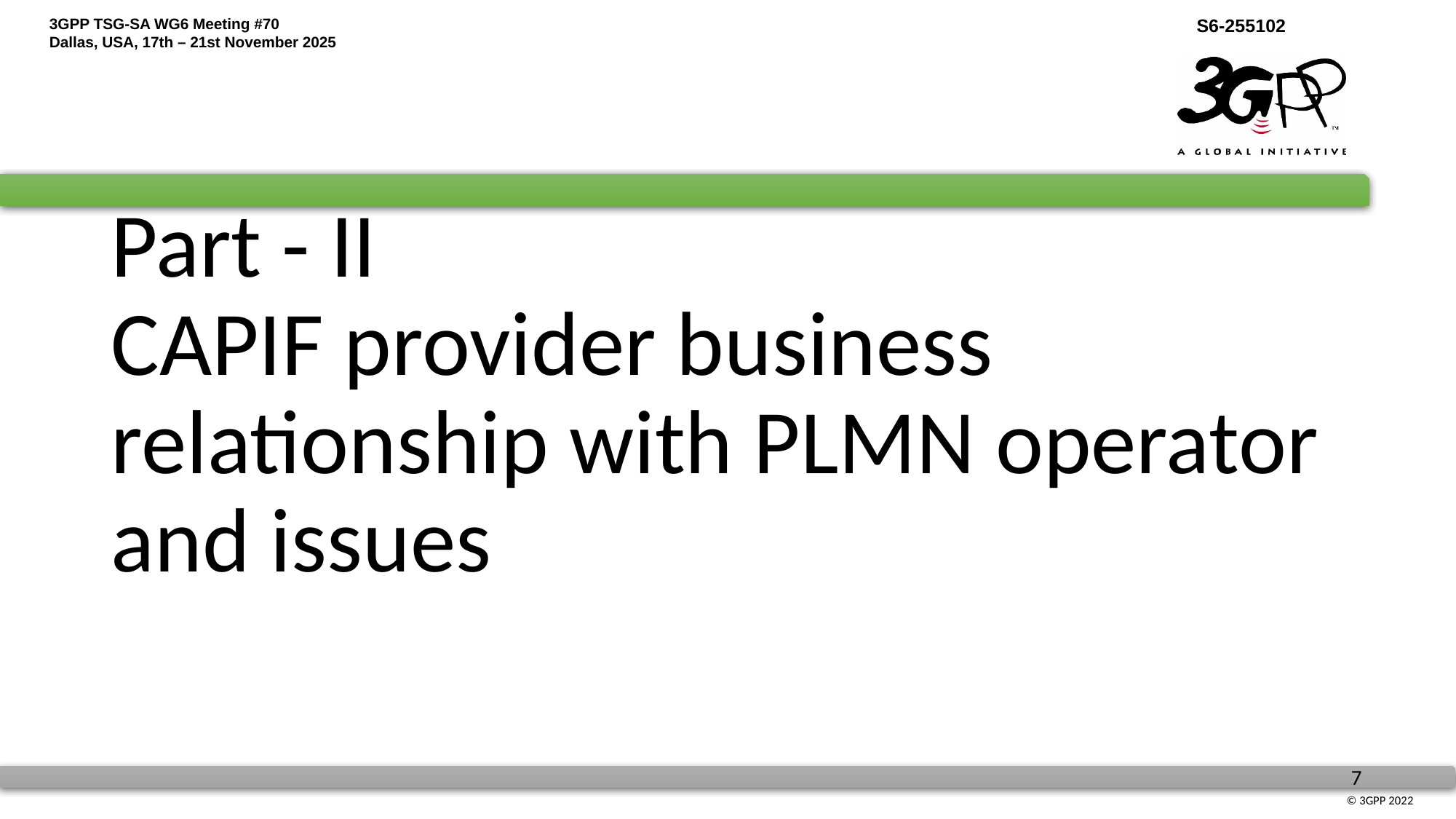

# Part - II CAPIF provider business relationship with PLMN operator and issues